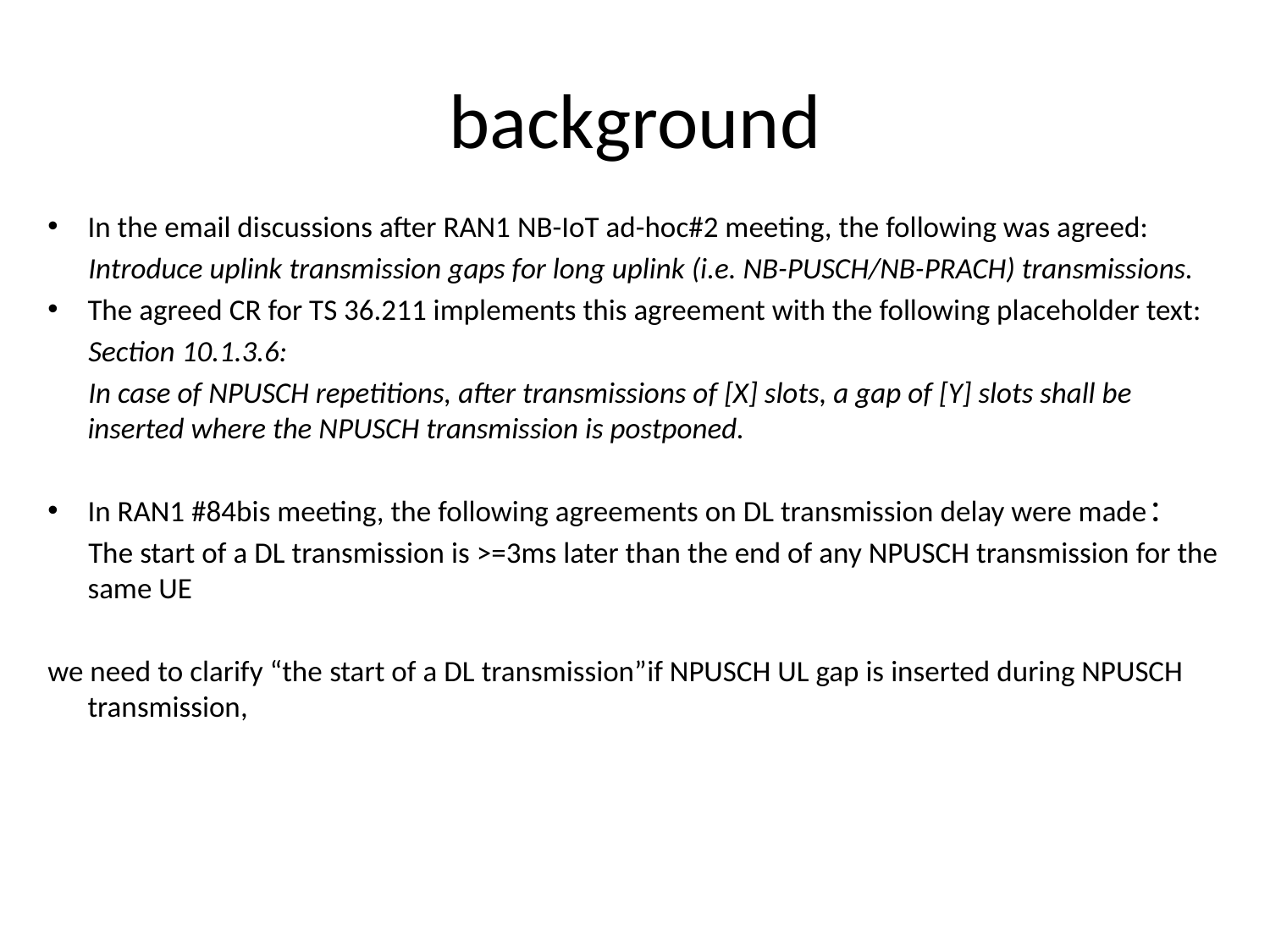

# background
In the email discussions after RAN1 NB-IoT ad-hoc#2 meeting, the following was agreed:
      Introduce uplink transmission gaps for long uplink (i.e. NB-PUSCH/NB-PRACH) transmissions.
The agreed CR for TS 36.211 implements this agreement with the following placeholder text:
      Section 10.1.3.6:
      In case of NPUSCH repetitions, after transmissions of [X] slots, a gap of [Y] slots shall be inserted where the NPUSCH transmission is postponed.

In RAN1 #84bis meeting, the following agreements on DL transmission delay were made：
      The start of a DL transmission is >=3ms later than the end of any NPUSCH transmission for the same UE

we need to clarify “the start of a DL transmission”if NPUSCH UL gap is inserted during NPUSCH transmission,